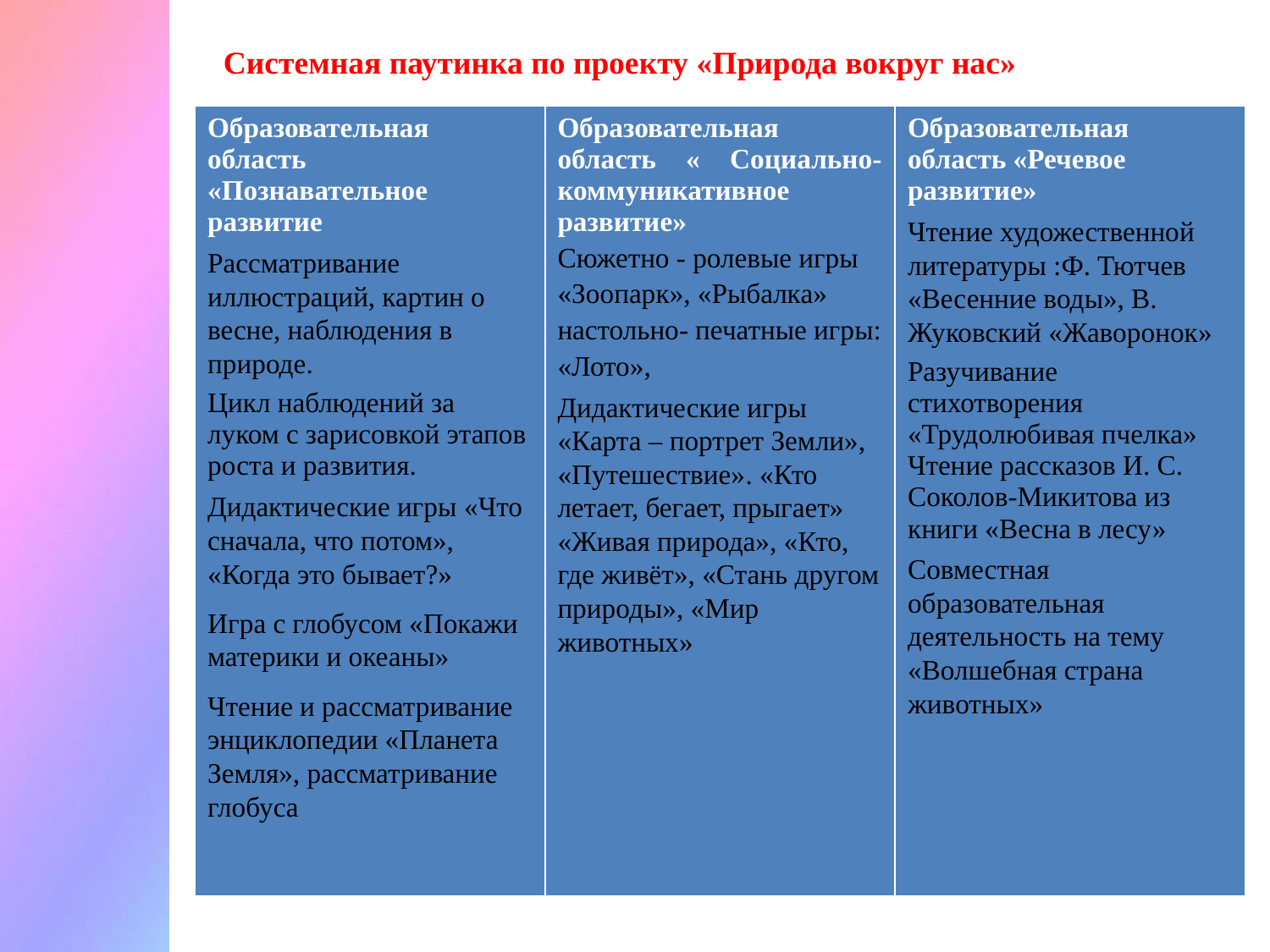

Системная паутинка по проекту «Природа вокруг нас»
| Образовательная область «Познавательное развитие Рассматривание иллюстраций, картин о весне, наблюдения в природе. Цикл наблюдений за луком с зарисовкой этапов роста и развития. Дидактические игры «Что сначала, что потом», «Когда это бывает?» Игра с глобусом «Покажи материки и океаны» Чтение и рассматривание энциклопедии «Планета Земля», рассматривание глобуса | Образовательная область « Социально-коммуникативное развитие» Сюжетно - ролевые игры «Зоопарк», «Рыбалка» настольно- печатные игры: «Лото», Дидактические игры «Карта – портрет Земли», «Путешествие». «Кто летает, бегает, прыгает» «Живая природа», «Кто, где живёт», «Стань другом природы», «Мир животных» | Образовательная область «Речевое развитие» Чтение художественной литературы :Ф. Тютчев «Весенние воды», В. Жуковский «Жаворонок» Разучивание стихотворения «Трудолюбивая пчелка» Чтение рассказов И. С. Соколов-Микитова из книги «Весна в лесу» Совместная образовательная деятельность на тему «Волшебная страна животных» |
| --- | --- | --- |